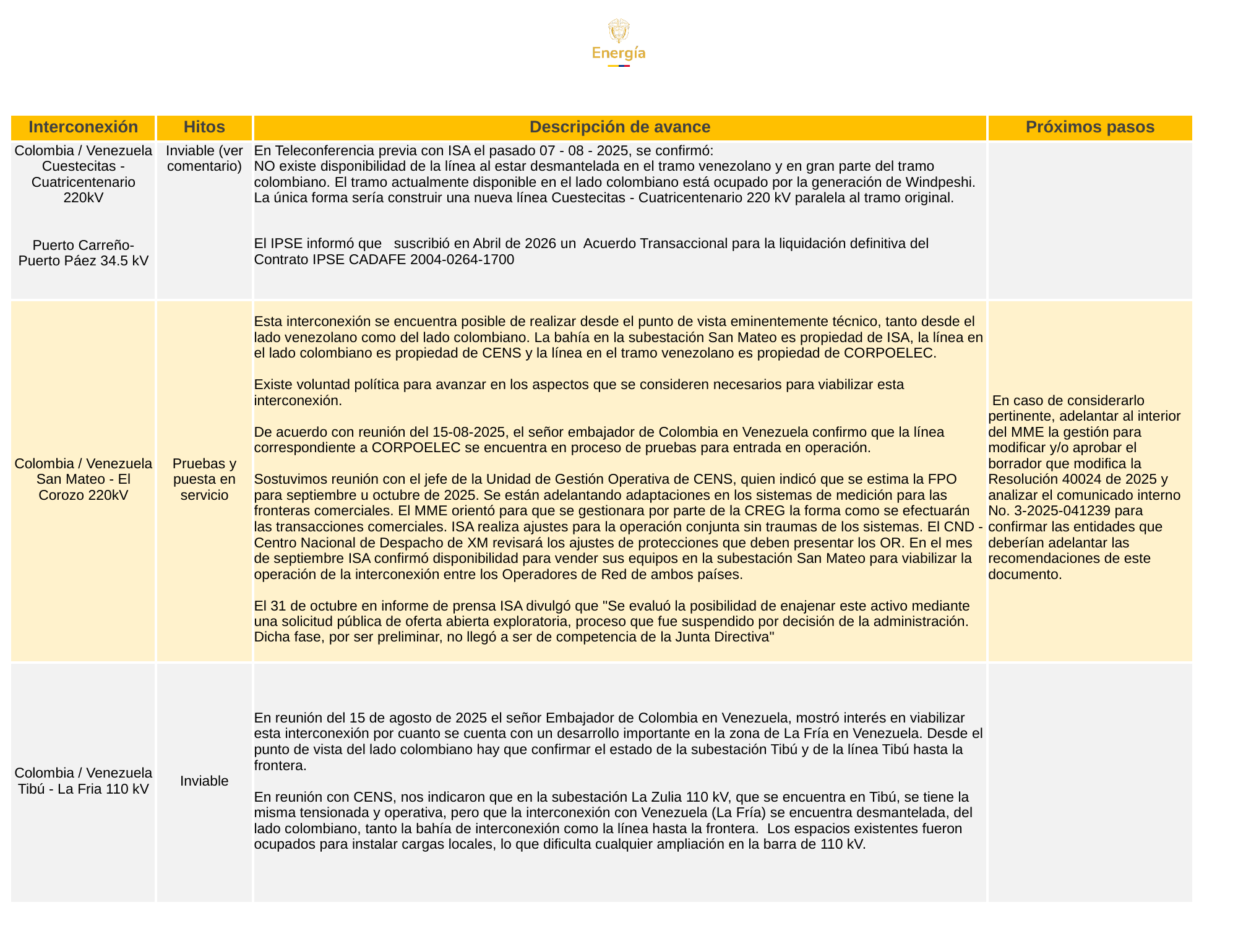

| Interconexión | Hitos | Descripción de avance | Próximos pasos |
| --- | --- | --- | --- |
| Colombia / Venezuela Cuestecitas - Cuatricentenario 220kV Puerto Carreño-Puerto Páez 34.5 kV | Inviable (ver comentario) | En Teleconferencia previa con ISA el pasado 07 - 08 - 2025, se confirmó: NO existe disponibilidad de la línea al estar desmantelada en el tramo venezolano y en gran parte del tramo colombiano. El tramo actualmente disponible en el lado colombiano está ocupado por la generación de Windpeshi. La única forma sería construir una nueva línea Cuestecitas - Cuatricentenario 220 kV paralela al tramo original. El IPSE informó que   suscribió en Abril de 2026 un Acuerdo Transaccional para la liquidación definitiva del Contrato IPSE CADAFE 2004-0264-1700 |  |
| Colombia / Venezuela San Mateo - El Corozo 220kV | Pruebas y puesta en servicio | Esta interconexión se encuentra posible de realizar desde el punto de vista eminentemente técnico, tanto desde el lado venezolano como del lado colombiano. La bahía en la subestación San Mateo es propiedad de ISA, la línea en el lado colombiano es propiedad de CENS y la línea en el tramo venezolano es propiedad de CORPOELEC. Existe voluntad política para avanzar en los aspectos que se consideren necesarios para viabilizar esta interconexión. De acuerdo con reunión del 15-08-2025, el señor embajador de Colombia en Venezuela confirmo que la línea correspondiente a CORPOELEC se encuentra en proceso de pruebas para entrada en operación. Sostuvimos reunión con el jefe de la Unidad de Gestión Operativa de CENS, quien indicó que se estima la FPO para septiembre u octubre de 2025. Se están adelantando adaptaciones en los sistemas de medición para las fronteras comerciales. El MME orientó para que se gestionara por parte de la CREG la forma como se efectuarán las transacciones comerciales. ISA realiza ajustes para la operación conjunta sin traumas de los sistemas. El CND - Centro Nacional de Despacho de XM revisará los ajustes de protecciones que deben presentar los OR. En el mes de septiembre ISA confirmó disponibilidad para vender sus equipos en la subestación San Mateo para viabilizar la operación de la interconexión entre los Operadores de Red de ambos países. El 31 de octubre en informe de prensa ISA divulgó que "Se evaluó la posibilidad de enajenar este activo mediante una solicitud pública de oferta abierta exploratoria, proceso que fue suspendido por decisión de la administración. Dicha fase, por ser preliminar, no llegó a ser de competencia de la Junta Directiva" | En caso de considerarlo pertinente, adelantar al interior del MME la gestión para modificar y/o aprobar el borrador que modifica la Resolución 40024 de 2025 y analizar el comunicado interno No. 3-2025-041239 para confirmar las entidades que deberían adelantar las recomendaciones de este documento. |
| Colombia / Venezuela Tibú - La Fria 110 kV | Inviable | En reunión del 15 de agosto de 2025 el señor Embajador de Colombia en Venezuela, mostró interés en viabilizar esta interconexión por cuanto se cuenta con un desarrollo importante en la zona de La Fría en Venezuela. Desde el punto de vista del lado colombiano hay que confirmar el estado de la subestación Tibú y de la línea Tibú hasta la frontera. En reunión con CENS, nos indicaron que en la subestación La Zulia 110 kV, que se encuentra en Tibú, se tiene la misma tensionada y operativa, pero que la interconexión con Venezuela (La Fría) se encuentra desmantelada, del lado colombiano, tanto la bahía de interconexión como la línea hasta la frontera. Los espacios existentes fueron ocupados para instalar cargas locales, lo que dificulta cualquier ampliación en la barra de 110 kV. |  |
Estado Proyecto proyecto de Interconexión Colombia - Venezuela